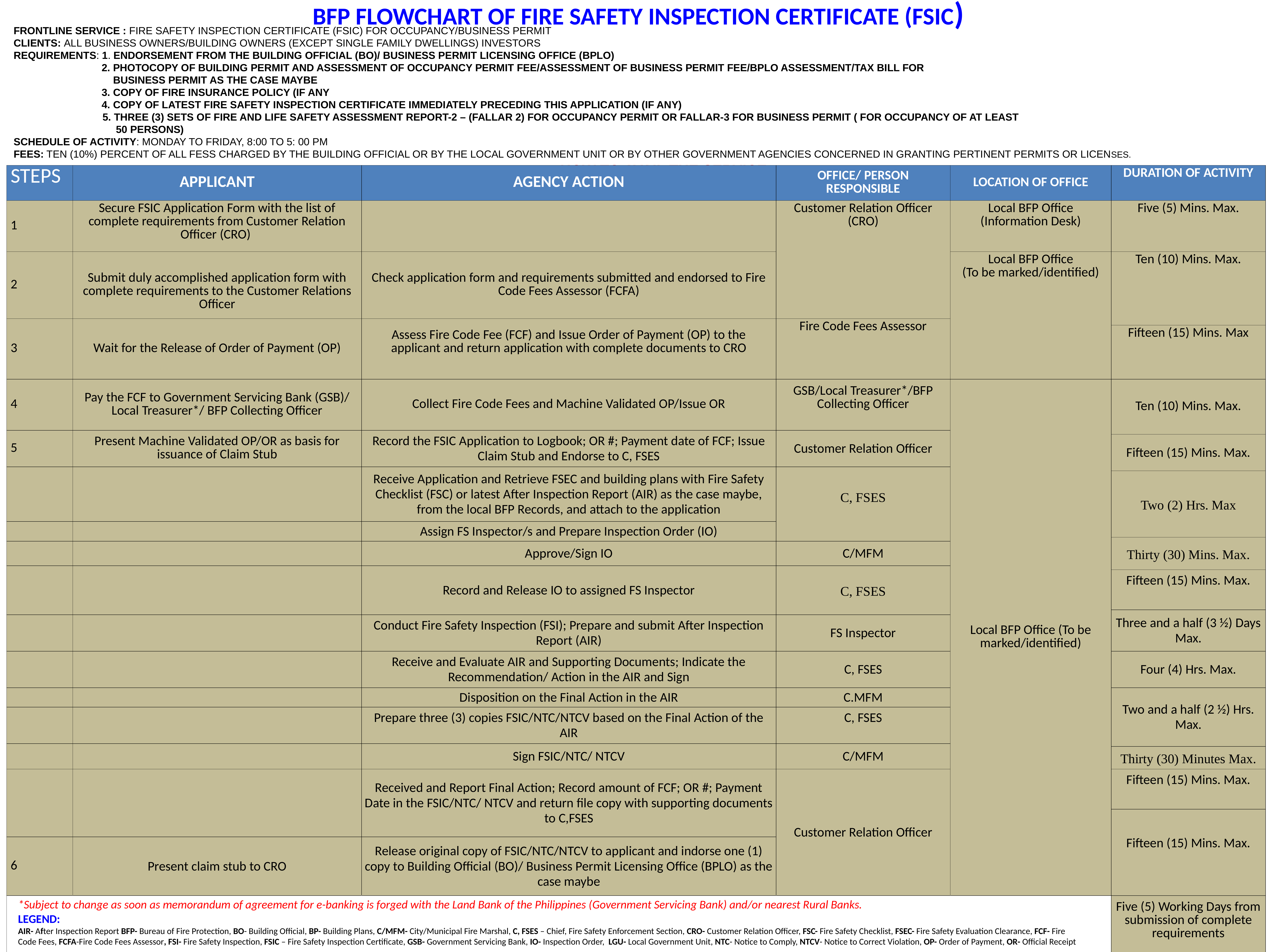

BFP FLOWCHART OF FIRE SAFETY INSPECTION CERTIFICATE (FSIC)
FRONTLINE SERVICE : FIRE SAFETY INSPECTION CERTIFICATE (FSIC) FOR OCCUPANCY/BUSINESS PERMIT
CLIENTS: ALL BUSINESS OWNERS/BUILDING OWNERS (EXCEPT SINGLE FAMILY DWELLINGS) INVESTORS
REQUIREMENTS: 1. ENDORSEMENT FROM THE BUILDING OFFICIAL (BO)/ BUSINESS PERMIT LICENSING OFFICE (BPLO)
			   2. PHOTOCOPY OF BUILDING PERMIT AND ASSESSMENT OF OCCUPANCY PERMIT FEE/ASSESSMENT OF BUSINESS PERMIT FEE/BPLO ASSESSMENT/TAX BILL FOR
			       BUSINESS PERMIT AS THE CASE MAYBE
			   3. COPY OF FIRE INSURANCE POLICY (IF ANY
	            	   4. COPY OF LATEST FIRE SAFETY INSPECTION CERTIFICATE IMMEDIATELY PRECEDING THIS APPLICATION (IF ANY)
                               5. THREE (3) SETS OF FIRE AND LIFE SAFETY ASSESSMENT REPORT-2 – (FALLAR 2) FOR OCCUPANCY PERMIT OR FALLAR-3 FOR BUSINESS PERMIT ( FOR OCCUPANCY OF AT LEAST
			        50 PERSONS)
SCHEDULE OF ACTIVITY: MONDAY TO FRIDAY, 8:00 TO 5: 00 PM
FEES: TEN (10%) PERCENT OF ALL FESS CHARGED BY THE BUILDING OFFICIAL OR BY THE LOCAL GOVERNMENT UNIT OR BY OTHER GOVERNMENT AGENCIES CONCERNED IN GRANTING PERTINENT PERMITS OR LICENSES.
HOW TO AVAIL THE SERVICE
| STEPS | APPLICANT | AGENCY ACTION | OFFICE/ PERSON RESPONSIBLE | LOCATION OF OFFICE | DURATION OF ACTIVITY |
| --- | --- | --- | --- | --- | --- |
| 1 | Secure FSIC Application Form with the list of complete requirements from Customer Relation Officer (CRO) |  | Customer Relation Officer (CRO) | Local BFP Office (Information Desk) | Five (5) Mins. Max. |
| 2 | Submit duly accomplished application form with complete requirements to the Customer Relations Officer | Check application form and requirements submitted and endorsed to Fire Code Fees Assessor (FCFA) |  | Local BFP Office (To be marked/identified) | Ten (10) Mins. Max. |
| 3 | Wait for the Release of Order of Payment (OP) | Assess Fire Code Fee (FCF) and Issue Order of Payment (OP) to the applicant and return application with complete documents to CRO | Fire Code Fees Assessor |  |  |
|  |  |  |  |  | Fifteen (15) Mins. Max |
| 4 | Pay the FCF to Government Servicing Bank (GSB)/ Local Treasurer\*/ BFP Collecting Officer | Collect Fire Code Fees and Machine Validated OP/Issue OR | GSB/Local Treasurer\*/BFP Collecting Officer | Local BFP Office (To be marked/identified) | Ten (10) Mins. Max. |
| 5 | Present Machine Validated OP/OR as basis for issuance of Claim Stub | Record the FSIC Application to Logbook; OR #; Payment date of FCF; Issue Claim Stub and Endorse to C, FSES | Customer Relation Officer |  |  |
|  |  |  |  |  | Fifteen (15) Mins. Max. |
|  |  | Receive Application and Retrieve FSEC and building plans with Fire Safety Checklist (FSC) or latest After Inspection Report (AIR) as the case maybe, from the local BFP Records, and attach to the application | C, FSES |  |  |
|  |  |  |  |  | Two (2) Hrs. Max |
|  |  | Assign FS Inspector/s and Prepare Inspection Order (IO) |  |  |  |
|  |  |  |  |  | Thirty (30) Mins. Max. |
|  |  | Approve/Sign IO | C/MFM |  |  |
|  |  | Record and Release IO to assigned FS Inspector | C, FSES |  |  |
|  |  |  |  |  | Fifteen (15) Mins. Max. |
|  |  |  |  |  | Three and a half (3 ½) Days Max. |
|  |  | Conduct Fire Safety Inspection (FSI); Prepare and submit After Inspection Report (AIR) | FS Inspector |  |  |
|  |  | Receive and Evaluate AIR and Supporting Documents; Indicate the Recommendation/ Action in the AIR and Sign | C, FSES |  | Four (4) Hrs. Max. |
|  |  | Disposition on the Final Action in the AIR | C.MFM |  | Two and a half (2 ½) Hrs. Max. |
|  |  | Prepare three (3) copies FSIC/NTC/NTCV based on the Final Action of the AIR | C, FSES |  |  |
|  |  | Sign FSIC/NTC/ NTCV | C/MFM |  |  |
|  |  |  |  |  | Thirty (30) Minutes Max. |
|  |  | Received and Report Final Action; Record amount of FCF; OR #; Payment Date in the FSIC/NTC/ NTCV and return file copy with supporting documents to C,FSES | Customer Relation Officer |  | Fifteen (15) Mins. Max. |
|  |  |  |  |  | Fifteen (15) Mins. Max. |
| 6 | Present claim stub to CRO | Release original copy of FSIC/NTC/NTCV to applicant and indorse one (1) copy to Building Official (BO)/ Business Permit Licensing Office (BPLO) as the case maybe |  |  |  |
|  |  |  |  |  | Five (5) Working Days from submission of complete requirements |
*Subject to change as soon as memorandum of agreement for e-banking is forged with the Land Bank of the Philippines (Government Servicing Bank) and/or nearest Rural Banks.
LEGEND:
AIR- After Inspection Report BFP- Bureau of Fire Protection, BO- Building Official, BP- Building Plans, C/MFM- City/Municipal Fire Marshal, C, FSES – Chief, Fire Safety Enforcement Section, CRO- Customer Relation Officer, FSC- Fire Safety Checklist, FSEC- Fire Safety Evaluation Clearance, FCF- Fire Code Fees, FCFA-Fire Code Fees Assessor, FSI- Fire Safety Inspection, FSIC – Fire Safety Inspection Certificate, GSB- Government Servicing Bank, IO- Inspection Order,  LGU- Local Government Unit, NTC- Notice to Comply, NTCV- Notice to Correct Violation, OP- Order of Payment, OR- Official Receipt